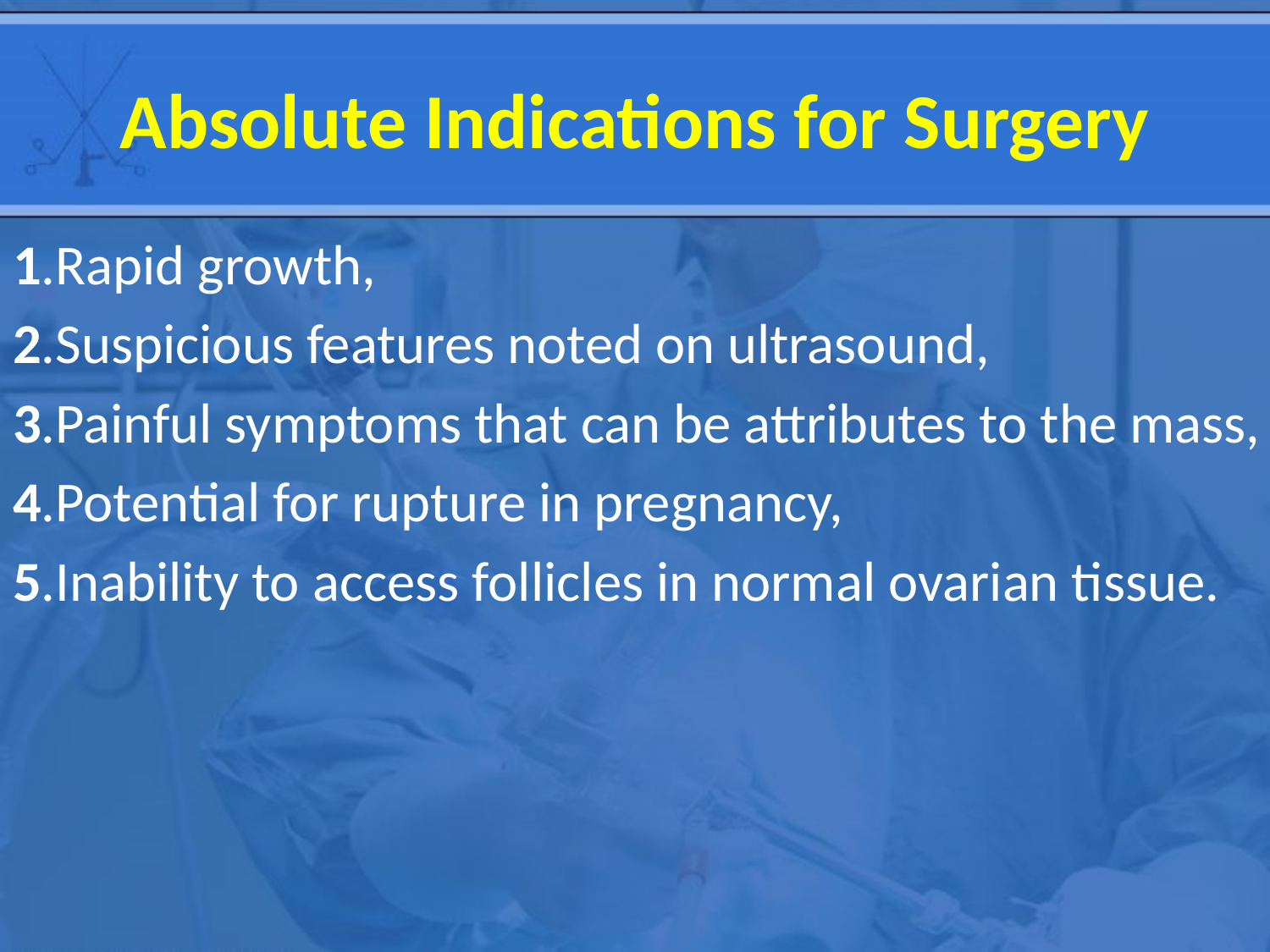

# Absolute Indications for Surgery
1.Rapid growth,
2.Suspicious features noted on ultrasound,
3.Painful symptoms that can be attributes to the mass,
4.Potential for rupture in pregnancy,
5.Inability to access follicles in normal ovarian tissue.